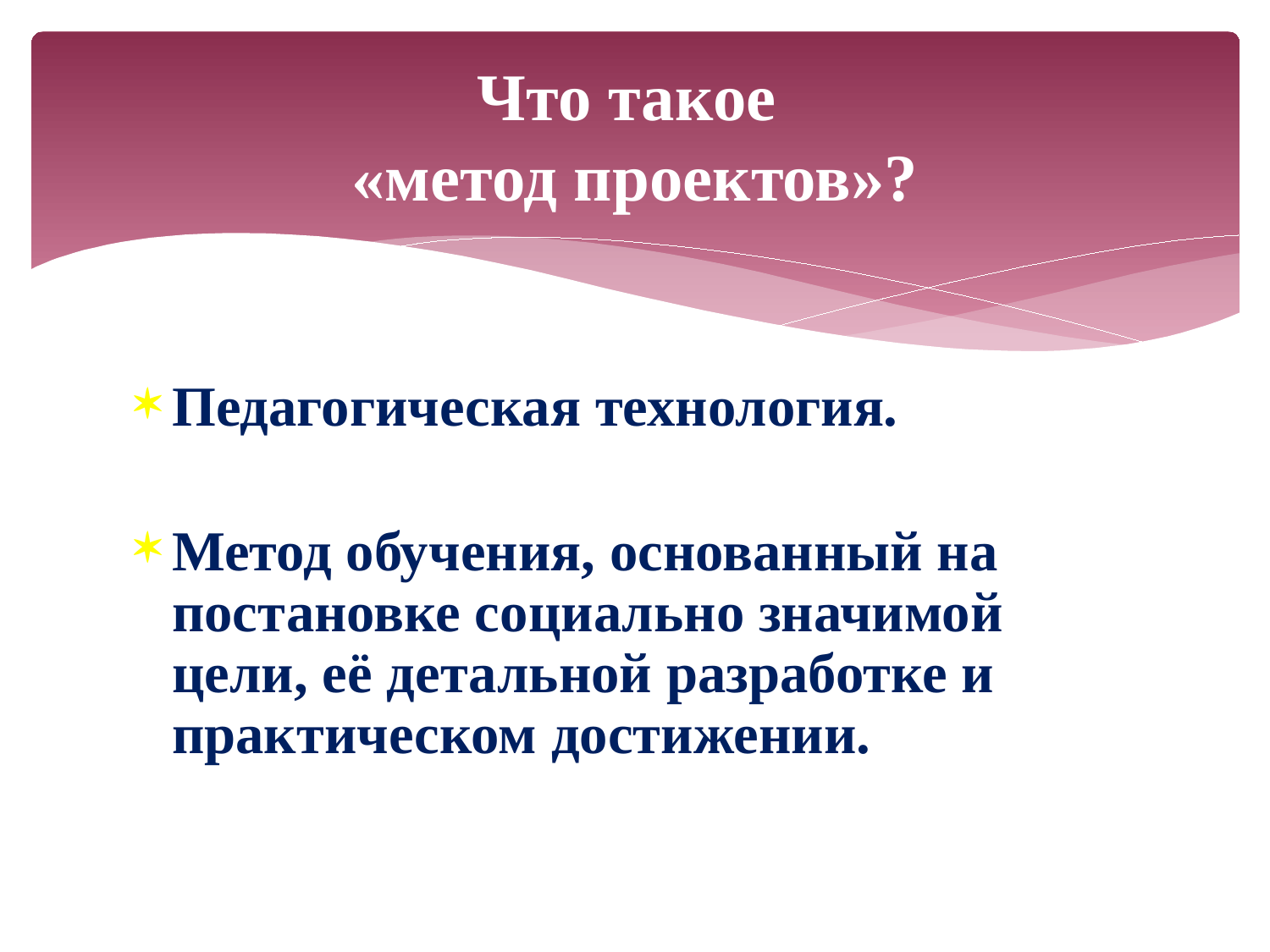

# Что такое «метод проектов»?
Педагогическая технология.

Метод обучения, основанный на постановке социально значимой цели, её детальной разработке и практическом достижении.